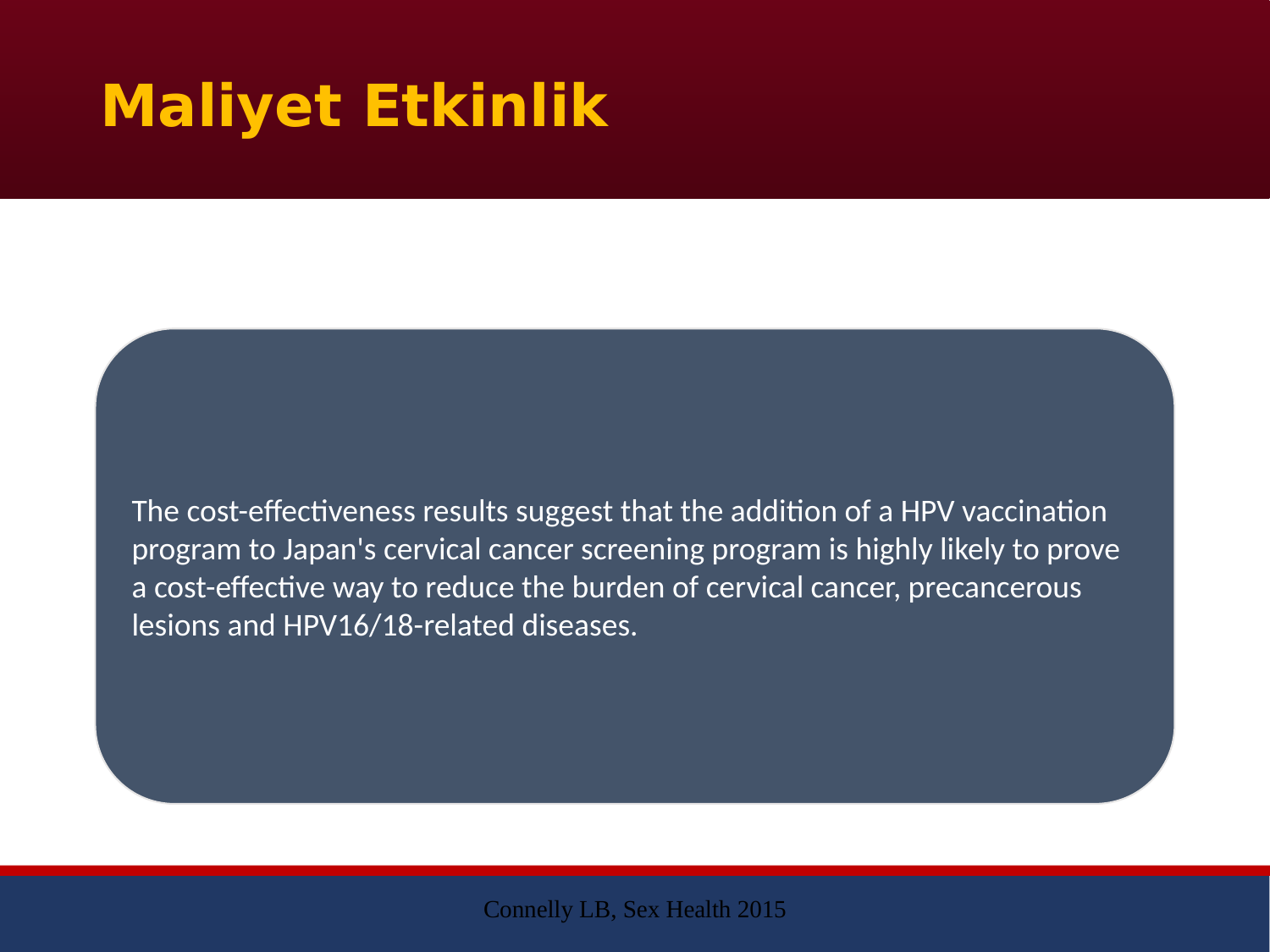

# Maliyet Etkinlik
The cost-effectiveness results suggest that the addition of a HPV vaccination program to Japan's cervical cancer screening program is highly likely to prove a cost-effective way to reduce the burden of cervical cancer, precancerous lesions and HPV16/18-related diseases.
Connelly LB, Sex Health 2015